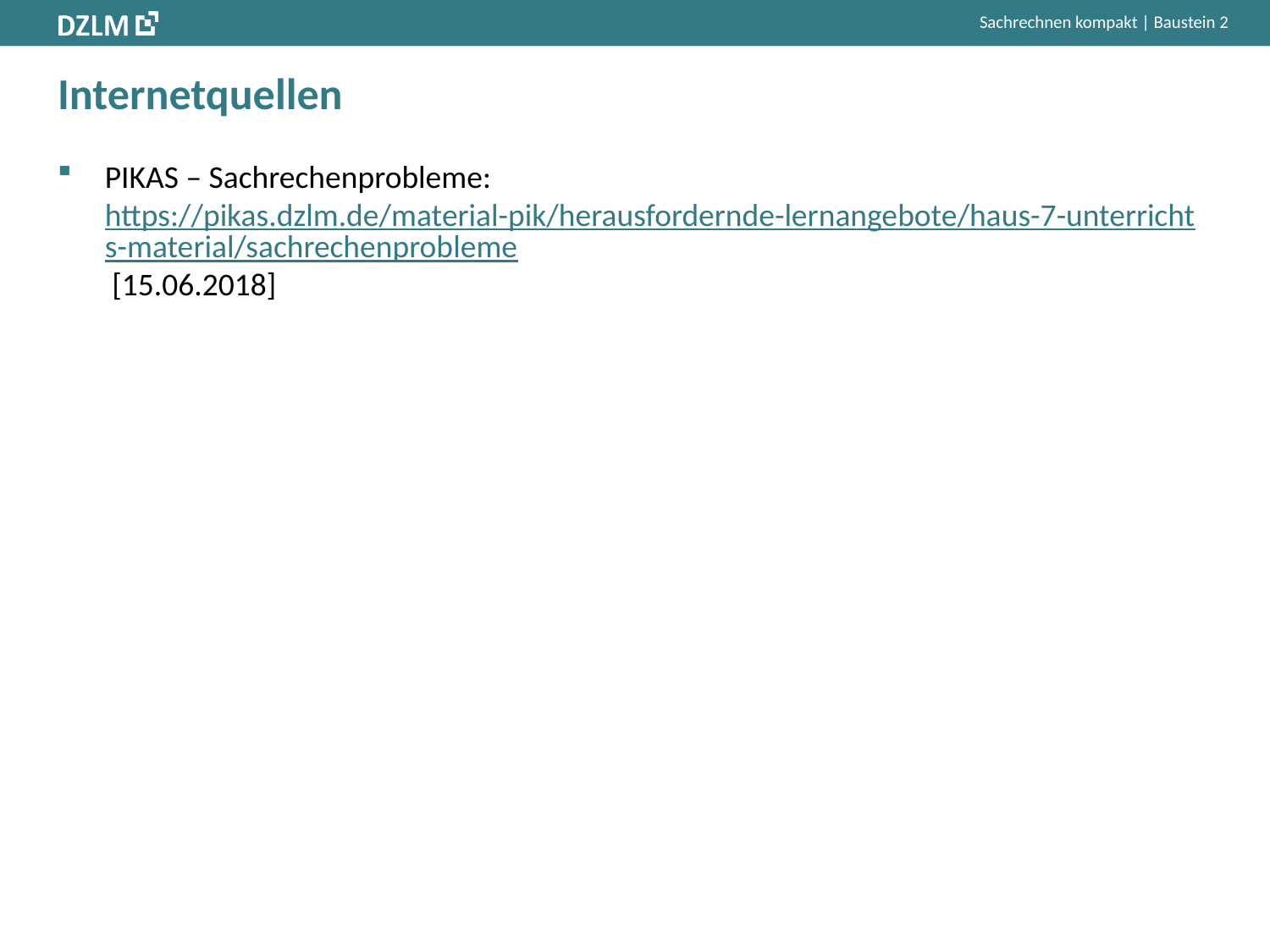

# Internetquellen
PIKAS – Sachrechenprobleme: https://pikas.dzlm.de/material-pik/herausfordernde-lernangebote/haus-7-unterrichts-material/sachrechenprobleme [15.06.2018]